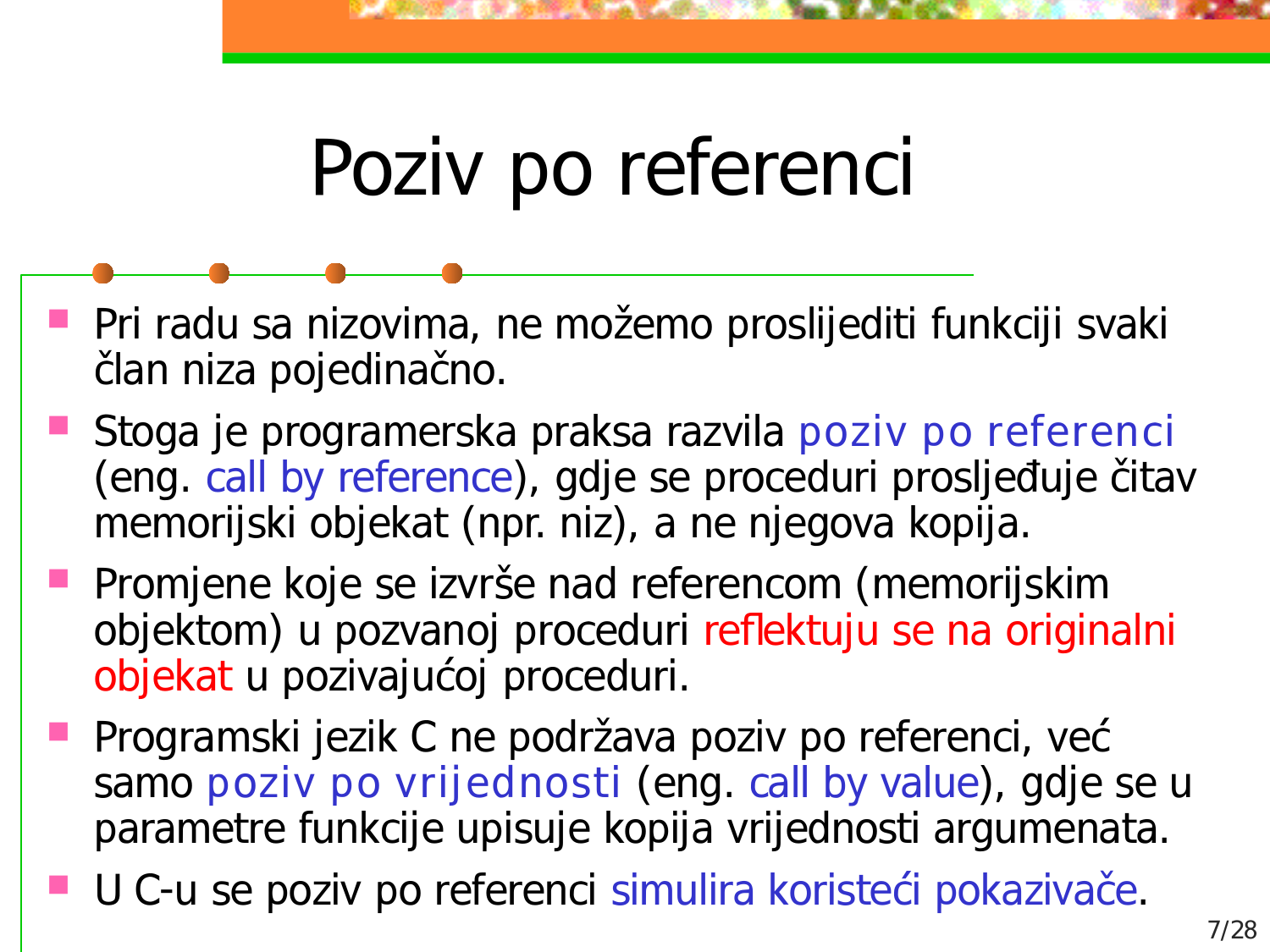

# Poziv po referenci
Pri radu sa nizovima, ne možemo proslijediti funkciji svaki član niza pojedinačno.
Stoga je programerska praksa razvila poziv po referenci (eng. call by reference), gdje se proceduri prosljeđuje čitav memorijski objekat (npr. niz), a ne njegova kopija.
Promjene koje se izvrše nad referencom (memorijskim objektom) u pozvanoj proceduri reflektuju se na originalni objekat u pozivajućoj proceduri.
Programski jezik C ne podržava poziv po referenci, već samo poziv po vrijednosti (eng. call by value), gdje se u parametre funkcije upisuje kopija vrijednosti argumenata.
U C-u se poziv po referenci simulira koristeći pokazivače.
7/28